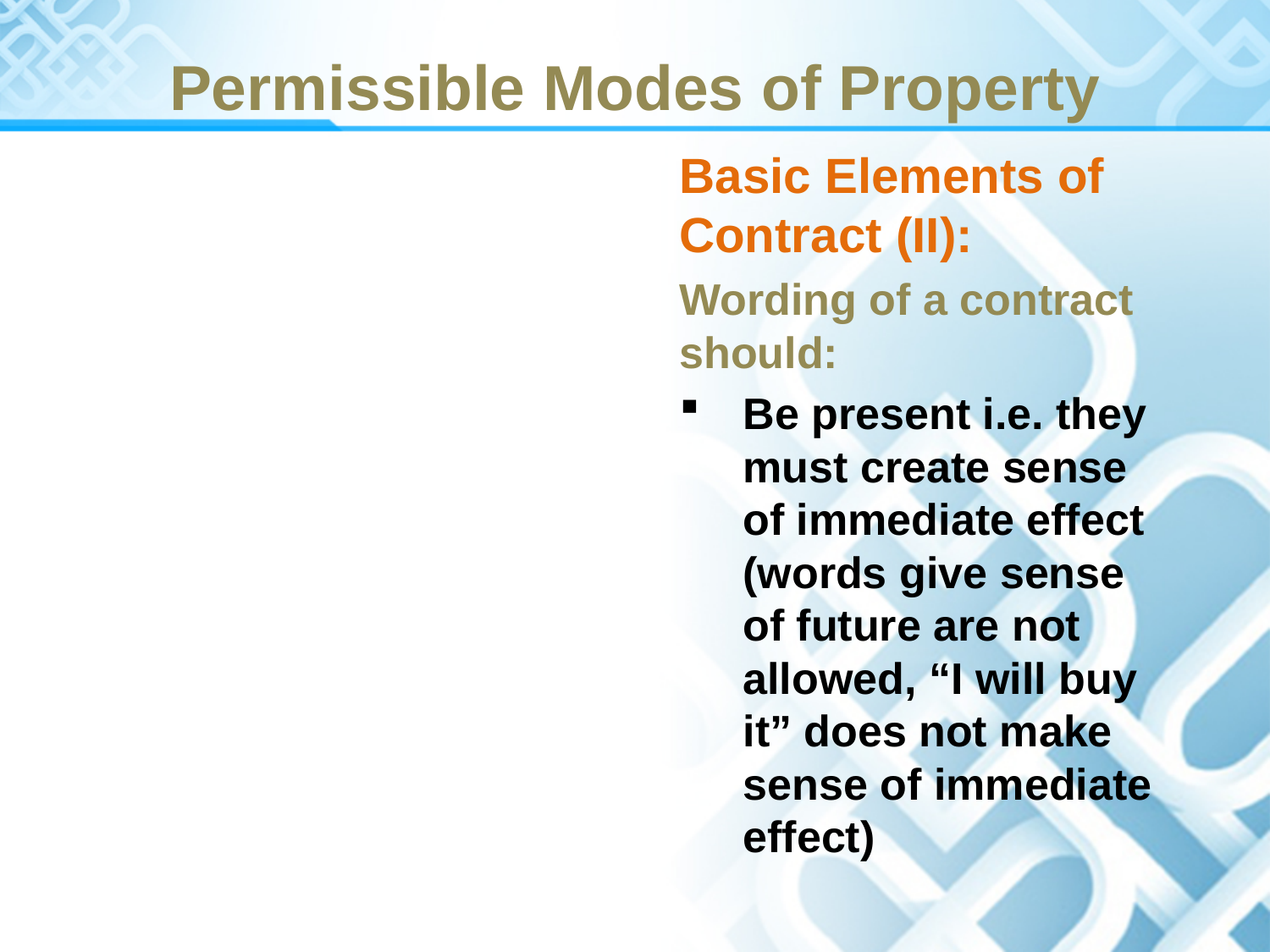

Permissible Modes of Property
Basic Elements of Contract (II):
Wording of a contract should:
Be present i.e. they must create sense of immediate effect (words give sense of future are not allowed, “I will buy it” does not make sense of immediate effect)